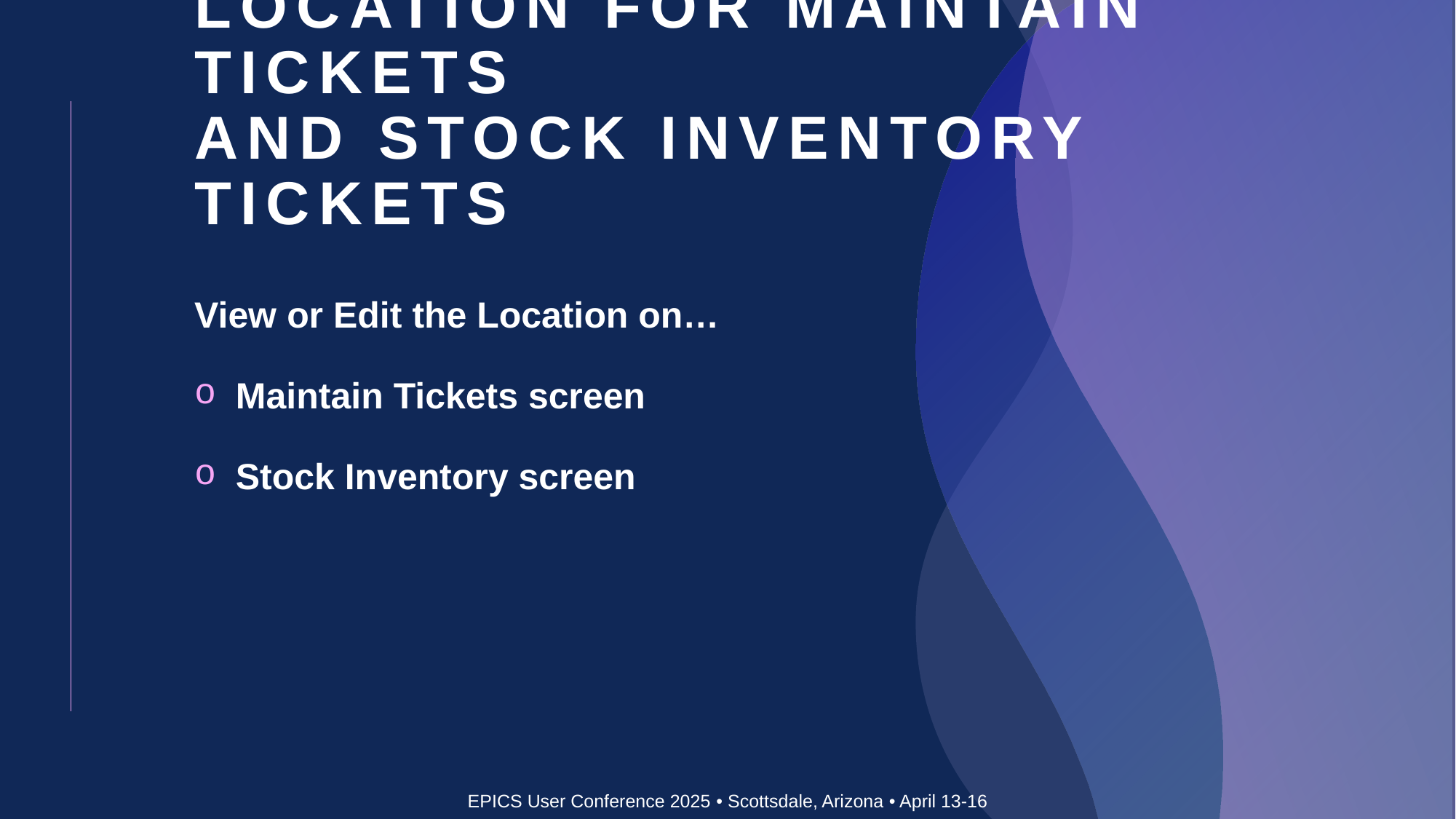

# Location for Maintain tickets and Stock inventory tickets
View or Edit the Location on…
Maintain Tickets screen
Stock Inventory screen